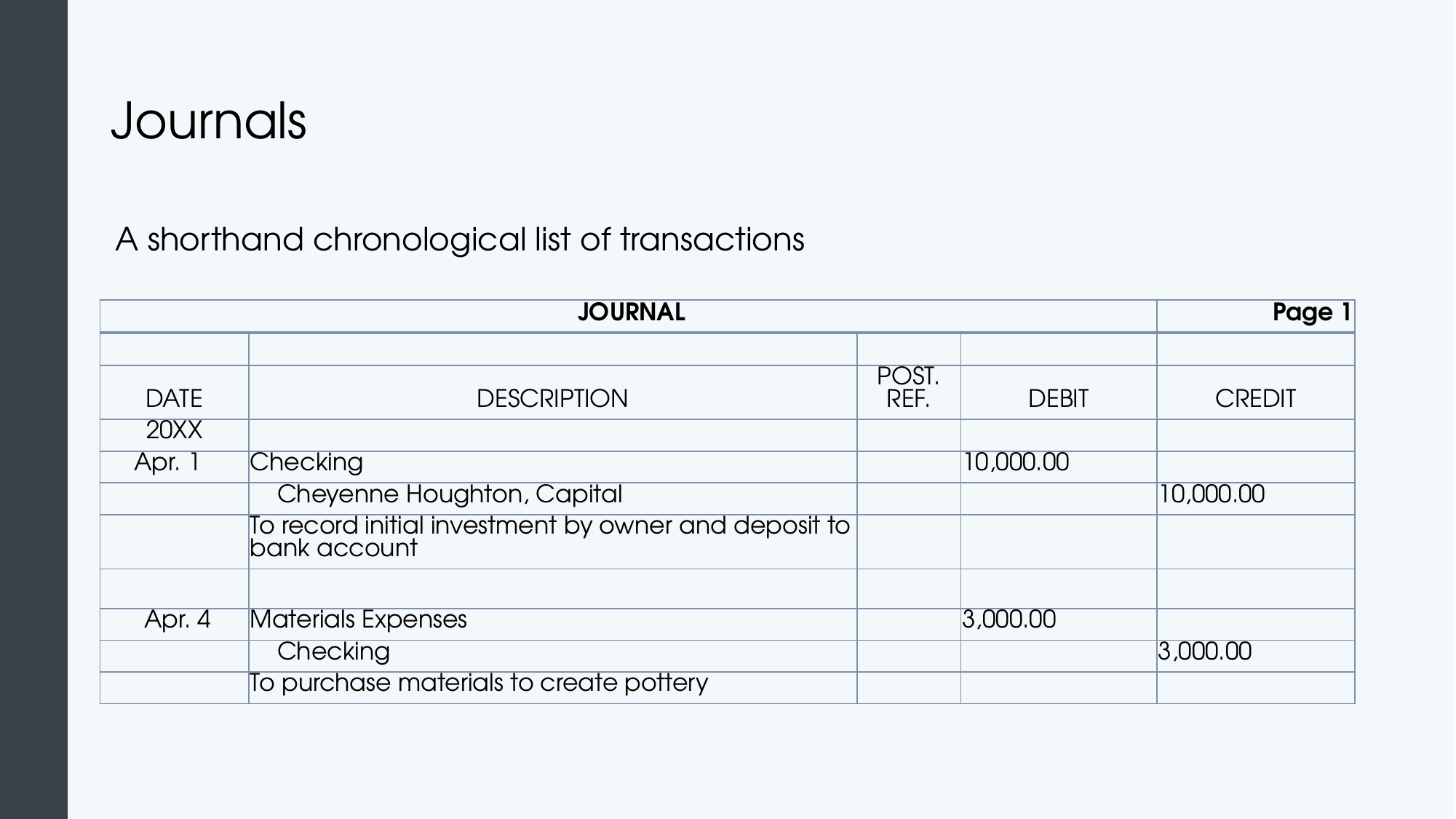

# Journals
A shorthand chronological list of transactions

| JOURNAL |  |  |  | Page 1 |
| --- | --- | --- | --- | --- |
|  |  |  |  |  |
| DATE | DESCRIPTION | POST. REF. | DEBIT | CREDIT |
| 20XX |  |  |  |  |
| Apr. 1 | Checking |  | 10,000.00 |  |
|  | Cheyenne Houghton, Capital |  |  | 10,000.00 |
|  | To record initial investment by owner and deposit to bank account |  |  |  |
|  |  |  |  |  |
| Apr. 4 | Materials Expenses |  | 3,000.00 |  |
|  | Checking |  |  | 3,000.00 |
|  | To purchase materials to create pottery |  |  |  |